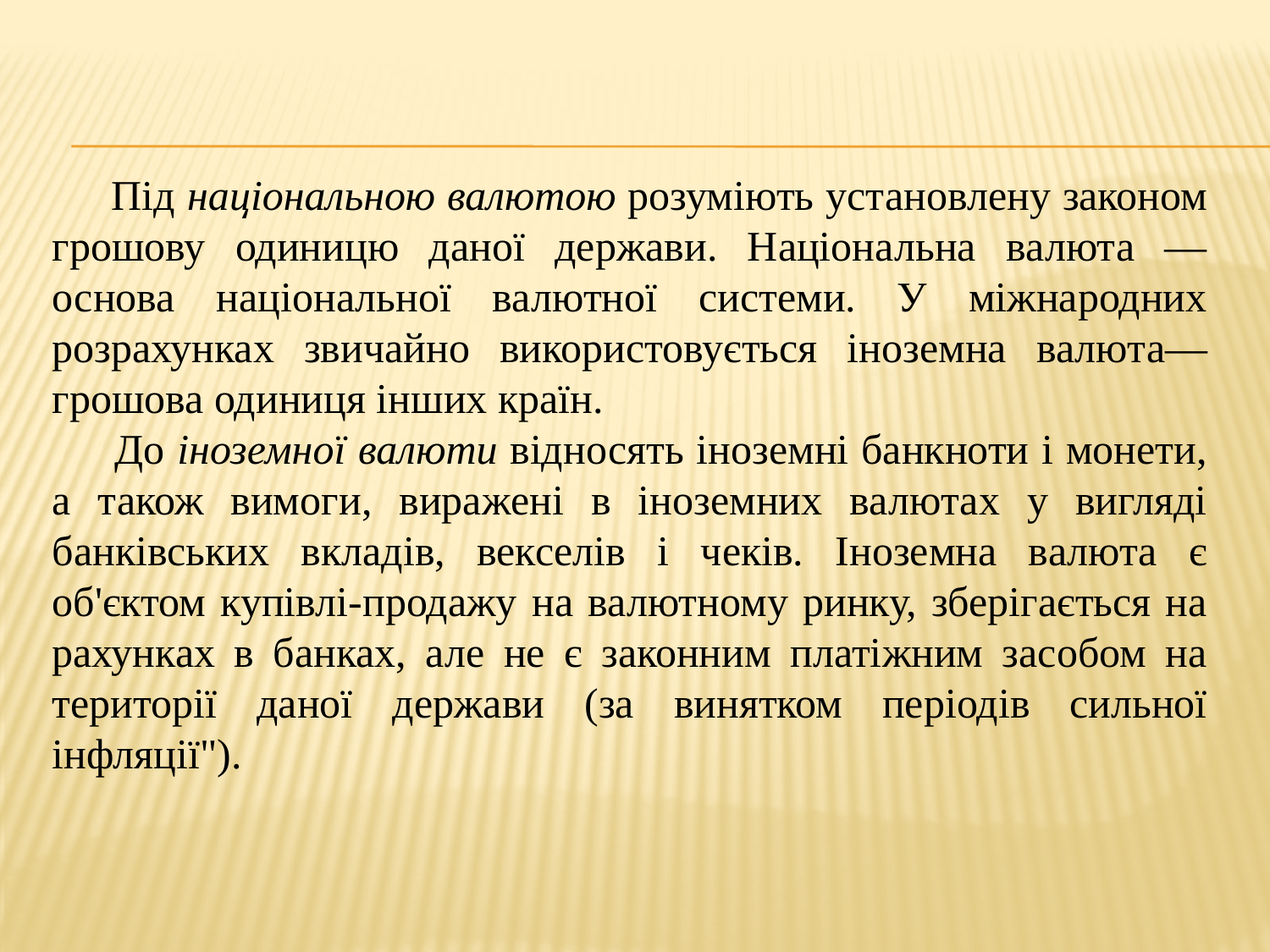

Під національною валютою розуміють установлену законом грошову одиницю даної держави. Національна валюта — основа національної валютної системи. У міжнародних розрахунках звичайно використовується іноземна валюта— грошова одиниця інших країн.
     До іноземної валюти відносять іноземні банкноти і монети, а також вимоги, виражені в іноземних валютах у вигляді банківських вкладів, векселів і чеків. Іноземна валюта є об'єктом купівлі-продажу на валютному ринку, зберігається на рахунках в банках, але не є законним платіжним засобом на території даної держави (за винятком періодів сильної інфляції").